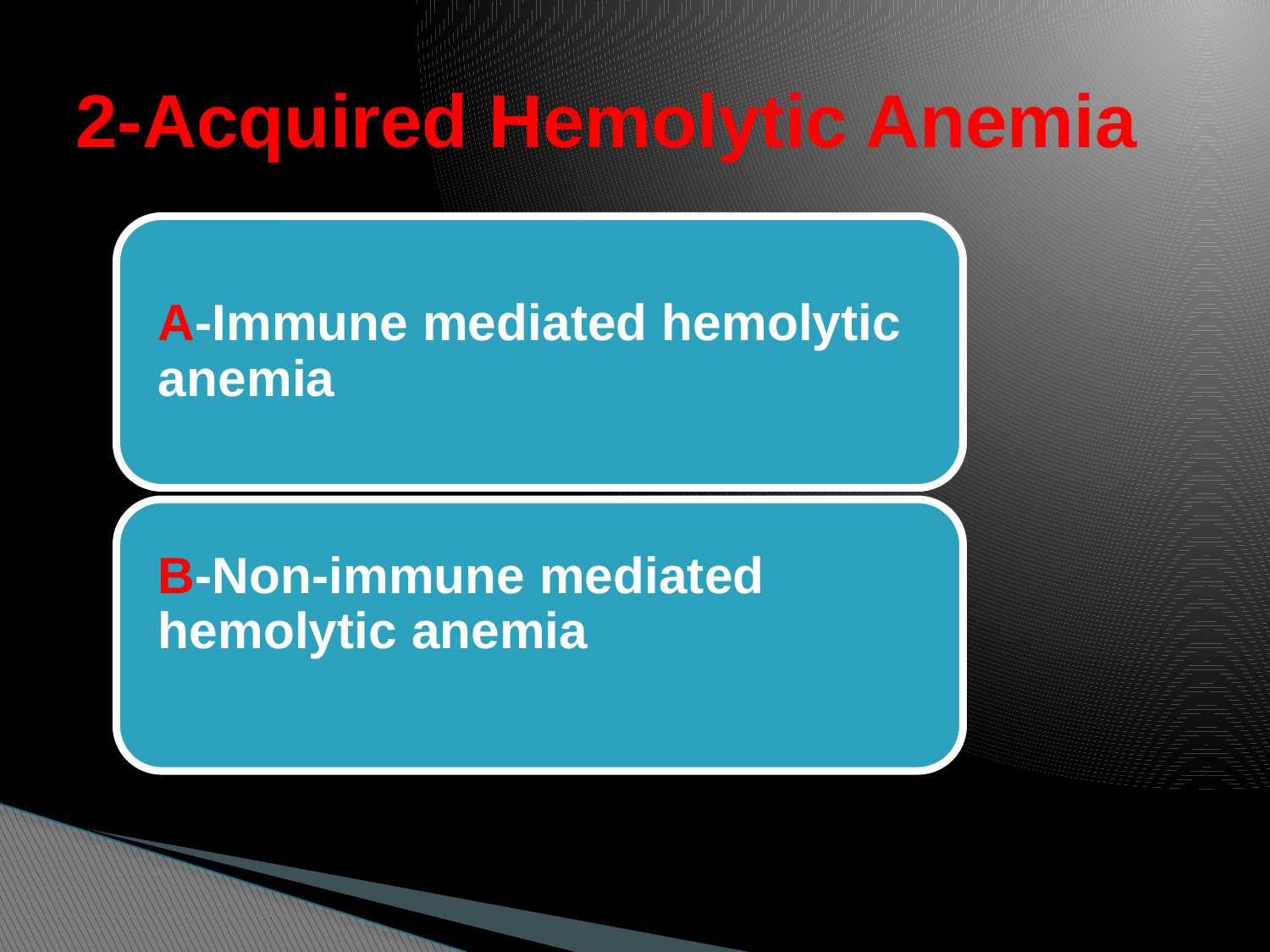

# 2-Acquired Hemolytic Anemia
A-Immune mediated hemolytic anemia
B-Non-immune mediated hemolytic anemia